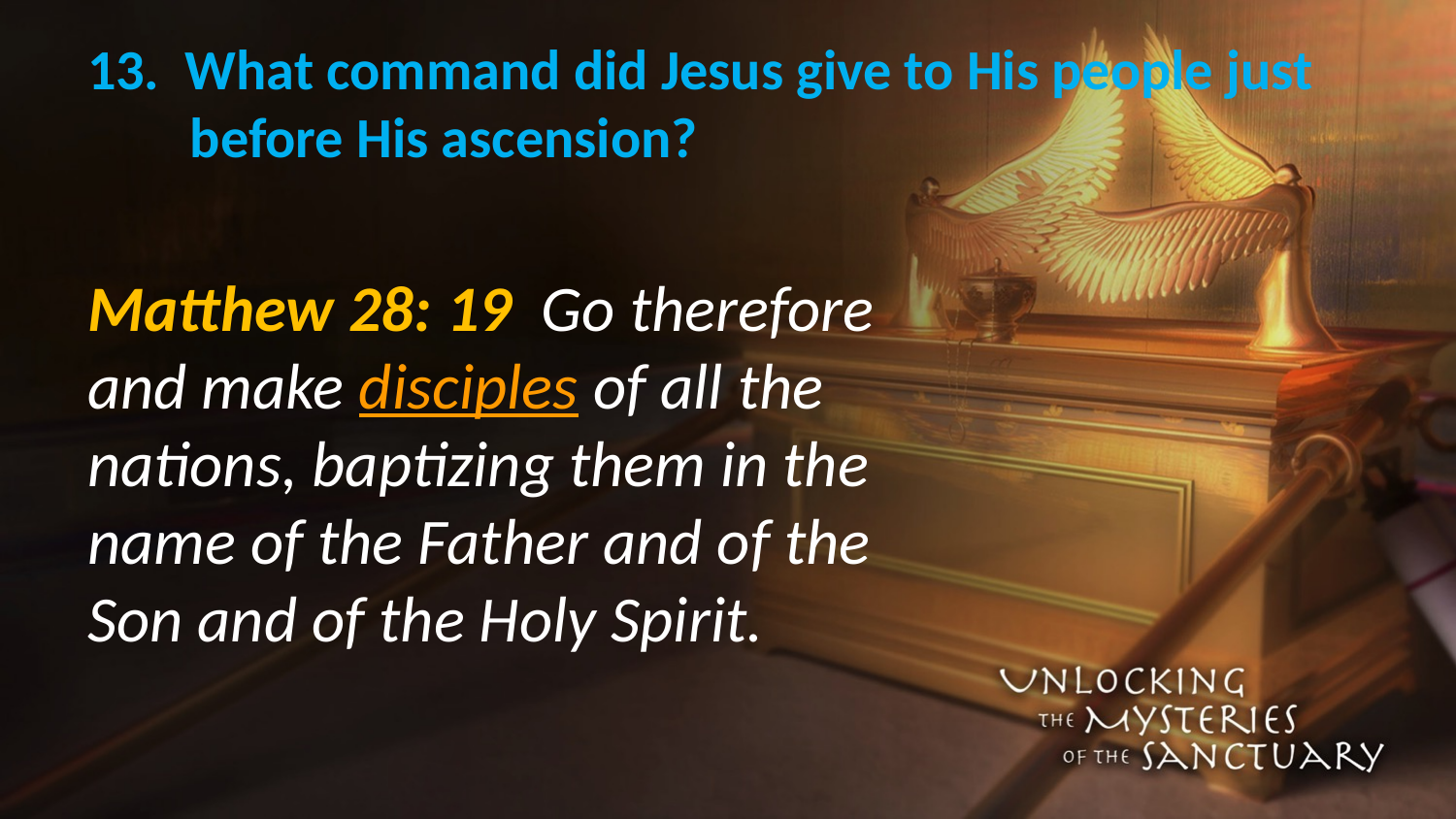

# 13.  What command did Jesus give to His people just before His ascension?

Matthew 28: 19  Go therefore and make disciples of all the nations, baptizing them in the name of the Father and of the Son and of the Holy Spirit.